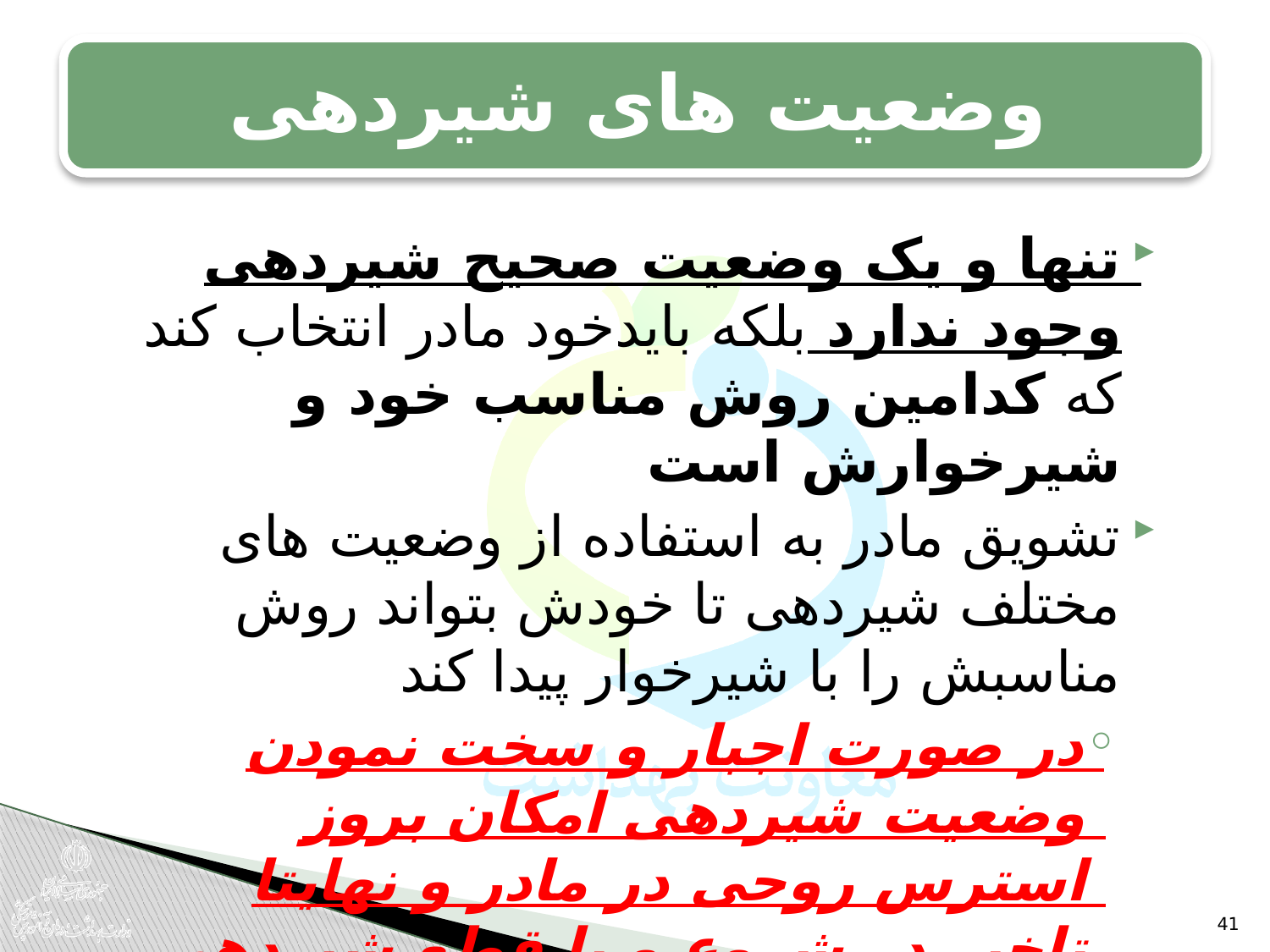

وضعیت های شیردهی
تنها و یک وضعیت صحیح شیردهی وجود ندارد بلکه بایدخود مادر انتخاب کند که کدامین روش مناسب خود و شیرخوارش است
تشویق مادر به استفاده از وضعیت های مختلف شیردهی تا خودش بتواند روش مناسبش را با شیرخوار پیدا کند
در صورت اجبار و سخت نمودن وضعیت شیردهی امکان بروز استرس روحی در مادر و نهایتا تاخیر در شروع و یا قطع شیردهی هست
41